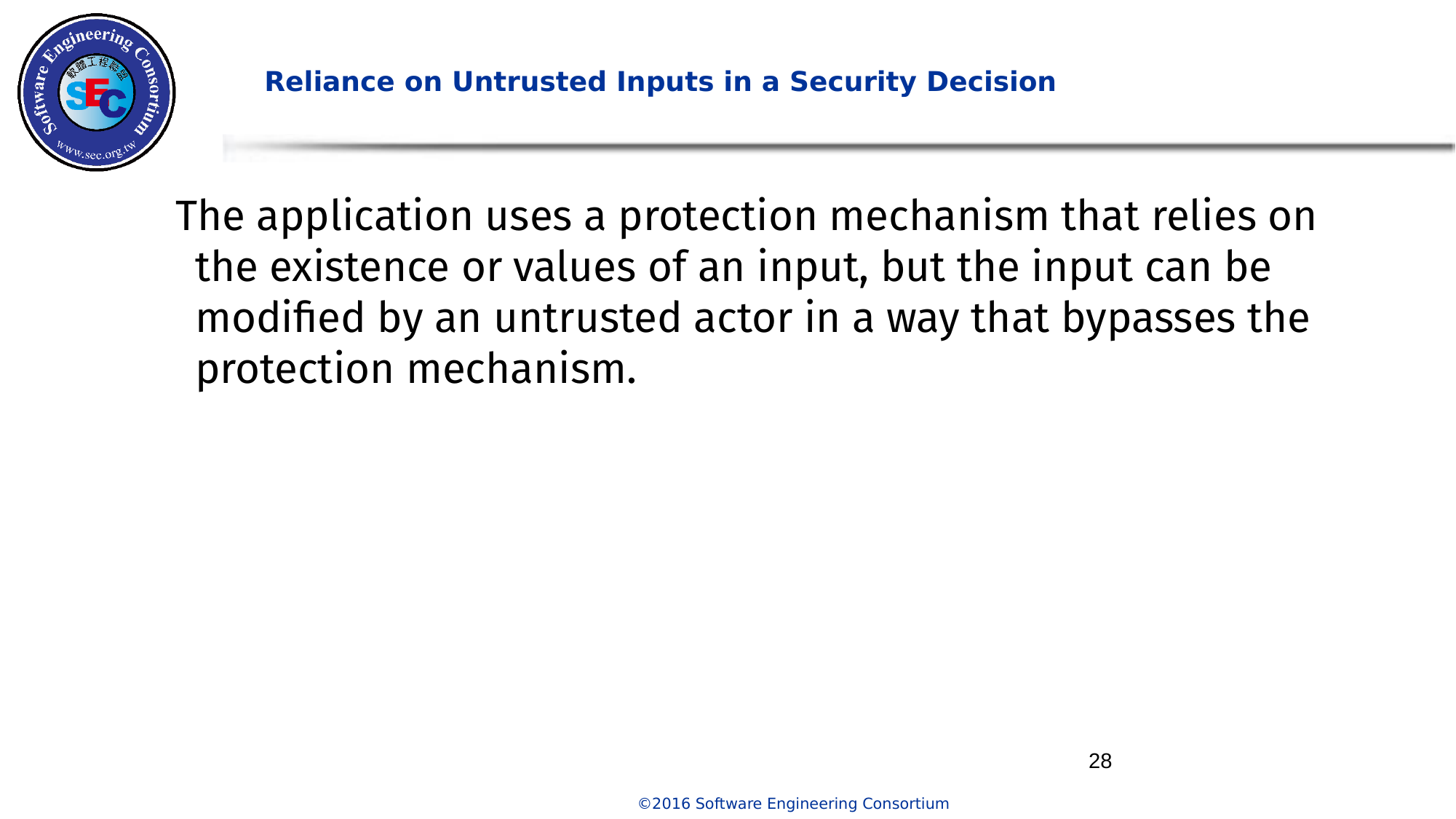

# Reliance on Untrusted Inputs in a Security Decision
The application uses a protection mechanism that relies on the existence or values of an input, but the input can be modified by an untrusted actor in a way that bypasses the protection mechanism.
28